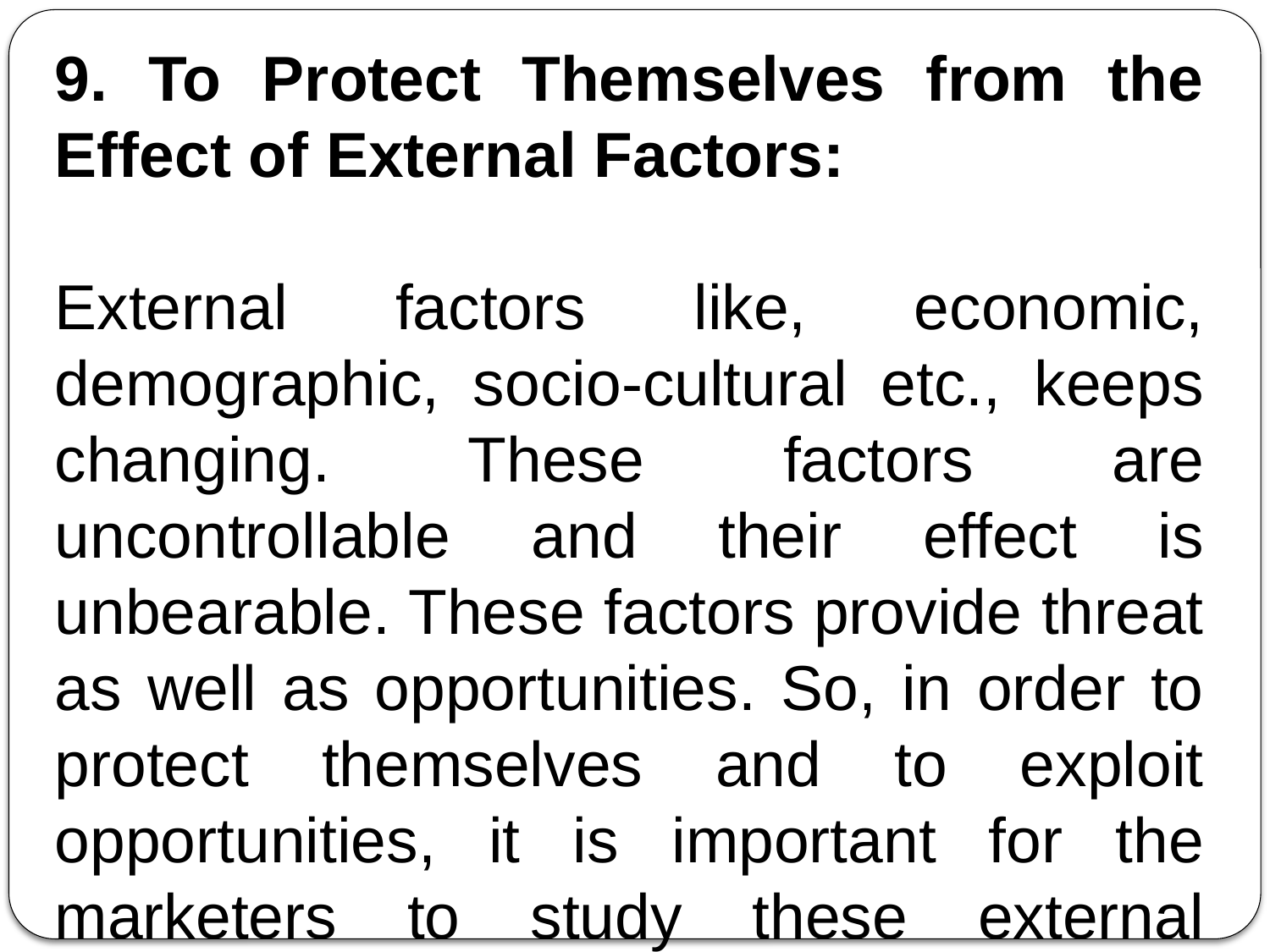

9. To Protect Themselves from the Effect of External Factors:

External factors like, economic, demographic, socio-cultural etc., keeps changing. These factors are uncontrollable and their effect is unbearable. These factors provide threat as well as opportunities. So, in order to protect themselves and to exploit opportunities, it is important for the marketers to study these external environment factors.